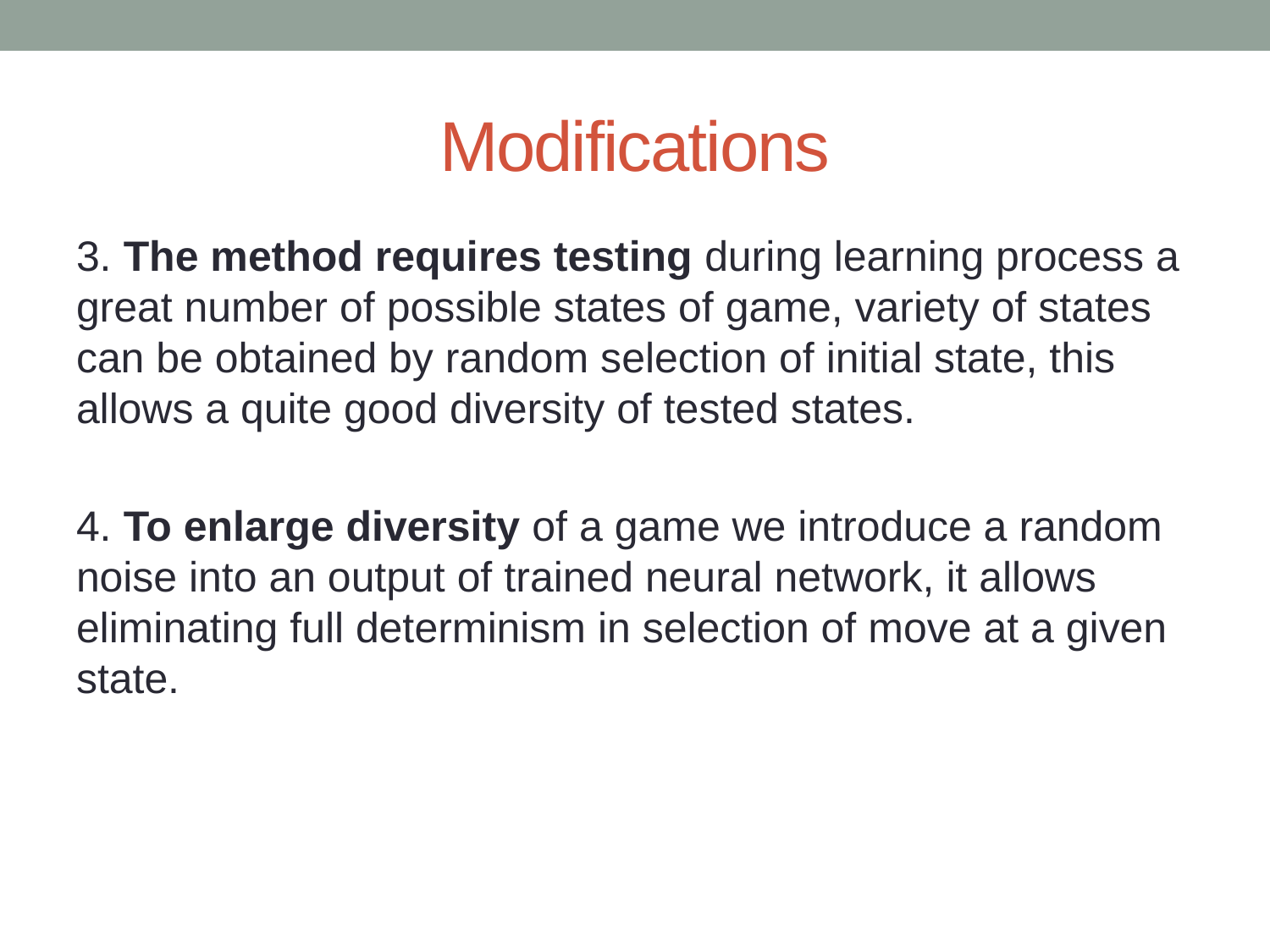

# Modifications
3. The method requires testing during learning process a great number of possible states of game, variety of states can be obtained by random selection of initial state, this allows a quite good diversity of tested states.

4. To enlarge diversity of a game we introduce a random noise into an output of trained neural network, it allows eliminating full determinism in selection of move at a given state.